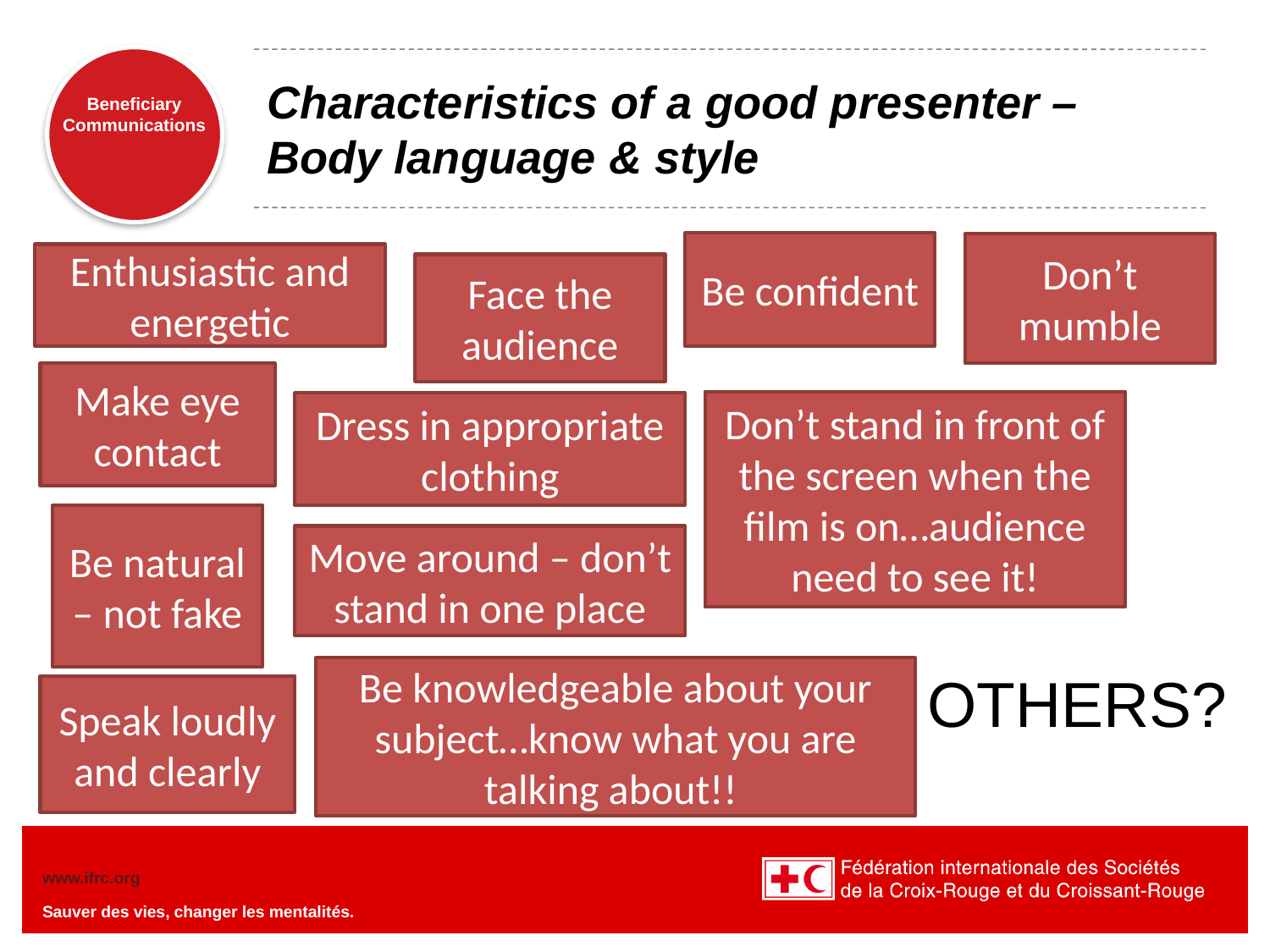

# Characteristics of a good presenter – Body language & style
Be confident
Don’t mumble
Enthusiastic and energetic
Face the audience
Make eye contact
Don’t stand in front of the screen when the film is on…audience need to see it!
Dress in appropriate clothing
Be natural – not fake
Move around – don’t stand in one place
Be knowledgeable about your subject…know what you are talking about!!
OTHERS?
Speak loudly and clearly